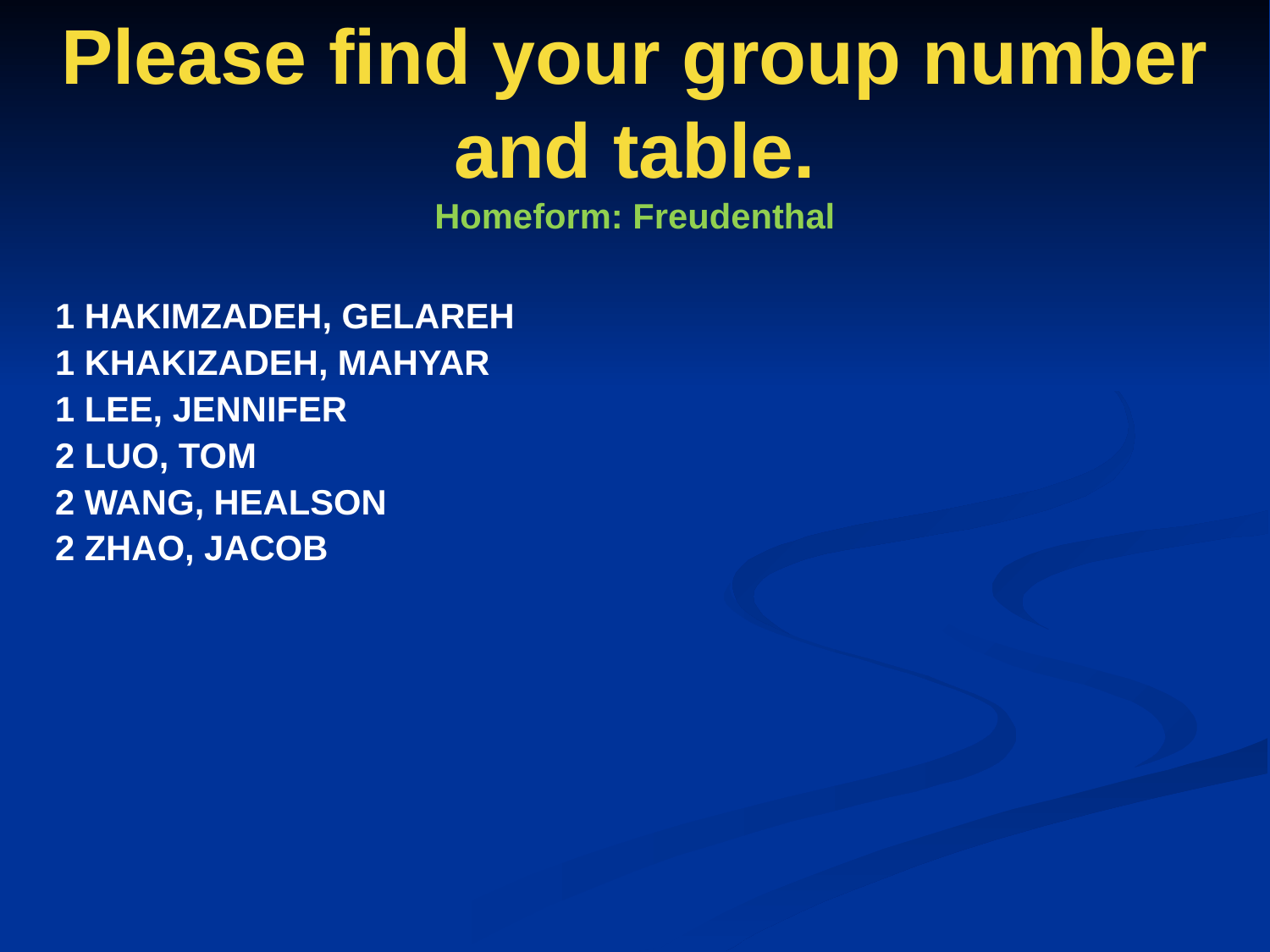

# Please find your group number and table. Homeform: Freudenthal
| 1 HAKIMZADEH, GELAREH 1 KHAKIZADEH, MAHYAR 1 LEE, JENNIFER 2 LUO, TOM 2 WANG, HEALSON 2 ZHAO, JACOB |  |
| --- | --- |